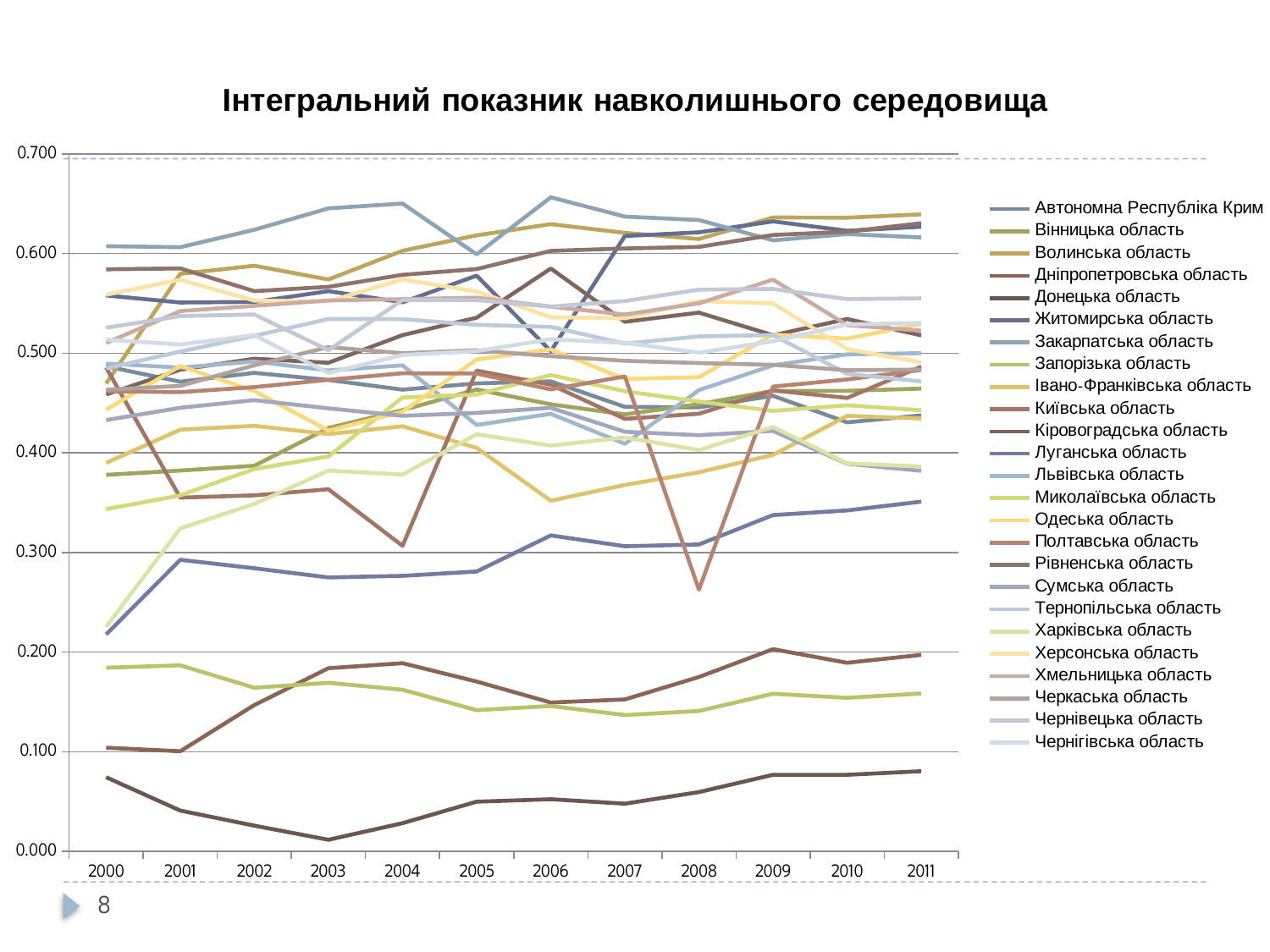

### Chart: Інтегральний показник навколишнього середовища

| Category | Автономна Республіка Крим | Вінницька область | Волинська область | Дніпропетровська область | Донецька область | Житомирська область | Закарпатська область | Запорізька область | Івано-Франківська область | Київська область | Кіровоградська область | Луганська область | Львівська область | Миколаївська область | Одеська область | Полтавська область | Рівненська область | Сумська область | Тернопільська область | Харківська область | Херсонська область | Хмельницька область | Черкаська область | Чернівецька область | Чернігівська область |
|---|---|---|---|---|---|---|---|---|---|---|---|---|---|---|---|---|---|---|---|---|---|---|---|---|---|
| 2000.0 | 0.486793261379934 | 0.377901354031269 | 0.469506138327063 | 0.103986975251123 | 0.0743584384107446 | 0.557966309641589 | 0.607421410244473 | 0.184267383511752 | 0.389935255014673 | 0.485533320103759 | 0.458622151940808 | 0.217669553271526 | 0.489567287303931 | 0.343445254812219 | 0.44335564748085 | 0.46179802065097 | 0.584186271768891 | 0.432882815269289 | 0.484754404766332 | 0.225470168441201 | 0.558675738808442 | 0.51033192757454 | 0.463335325860836 | 0.525547299923095 | 0.513663052468177 |
| 2001.0 | 0.471413103978216 | 0.382211028389277 | 0.579641802700967 | 0.100454502377055 | 0.0409249011147798 | 0.55088313404722 | 0.606370979853319 | 0.186730299809605 | 0.42327547712764 | 0.355002318090992 | 0.483471477370583 | 0.292569744666111 | 0.485535835603815 | 0.357314692793398 | 0.487217467622905 | 0.460921118955602 | 0.585106503167268 | 0.44523501581249 | 0.501670168510896 | 0.324042190417929 | 0.573746060985127 | 0.542260171915205 | 0.467205763905372 | 0.537288246227299 | 0.508743369506055 |
| 2002.0 | 0.480259734682348 | 0.387035311052003 | 0.587790199871258 | 0.146829478163934 | 0.0257397157798322 | 0.551509962309951 | 0.623864517904874 | 0.164174919829048 | 0.427100550577431 | 0.357294652152368 | 0.494496180309189 | 0.284109581567304 | 0.491732736110239 | 0.383730402981023 | 0.461950440609868 | 0.465987798650947 | 0.56228137099082 | 0.452919697421666 | 0.517421297710498 | 0.348744426297878 | 0.552872358079615 | 0.547535409621574 | 0.487866439322029 | 0.538870221846164 | 0.518097236011885 |
| 2003.0 | 0.473176641676904 | 0.424959556675417 | 0.574027417536682 | 0.183786791346283 | 0.0115999639719815 | 0.562291844151803 | 0.645408715166383 | 0.169143196830422 | 0.418832490484634 | 0.363428822784309 | 0.490407050136829 | 0.274885447972171 | 0.482705552373662 | 0.396375835907955 | 0.422366175036387 | 0.473328169965136 | 0.566621420231802 | 0.444653358981721 | 0.534358949025216 | 0.382148054782345 | 0.55201535665346 | 0.552926553649422 | 0.506115657450331 | 0.503080731629232 | 0.480146417004581 |
| 2004.0 | 0.4634189269832 | 0.442887095499382 | 0.602802553773067 | 0.188798032522565 | 0.0282849271134686 | 0.551120348525836 | 0.6502232969088 | 0.162186152779692 | 0.42667703403551 | 0.306627260571808 | 0.518156685747841 | 0.276513951898668 | 0.487761694700314 | 0.455543699798991 | 0.441150930894798 | 0.479873689613921 | 0.578689766523941 | 0.437150630861973 | 0.534187998489085 | 0.378194389645409 | 0.574113341960146 | 0.554256602746172 | 0.499984615421914 | 0.553439027087205 | 0.498235590869498 |
| 2005.0 | 0.469688210835442 | 0.463603884340904 | 0.618247282138602 | 0.170397143108431 | 0.0498173468672666 | 0.57786697037685 | 0.5992415152299 | 0.141648919985722 | 0.405000488919811 | 0.482540224484857 | 0.535652933810203 | 0.280868727897269 | 0.427954303253233 | 0.458534374439611 | 0.493690679749159 | 0.479565795422432 | 0.584458875485754 | 0.440084809306296 | 0.528495108779636 | 0.418660808977902 | 0.561879489489946 | 0.555716822996699 | 0.502939120940277 | 0.553289585935161 | 0.502087101318674 |
| 2006.0 | 0.471782707813535 | 0.448709601448236 | 0.629565839916685 | 0.149354228309398 | 0.0522671172024577 | 0.502054749362567 | 0.656476565334693 | 0.145881319590881 | 0.351893623679876 | 0.468400484368091 | 0.584994059459395 | 0.317050884964747 | 0.439185829965388 | 0.478125605226235 | 0.503922081657687 | 0.463684481449352 | 0.602718676859287 | 0.445182752834586 | 0.526406605730419 | 0.407290986558053 | 0.536029800246133 | 0.546759841271655 | 0.497052983879441 | 0.546812299796396 | 0.513965930666843 |
| 2007.0 | 0.446168359298364 | 0.438626747160611 | 0.620762683971927 | 0.152452338750101 | 0.0478484566740044 | 0.617598783140277 | 0.637104415101302 | 0.136737074348465 | 0.367714350856442 | 0.434109338460052 | 0.531536932060266 | 0.306178013178998 | 0.409056377579864 | 0.461813505054335 | 0.474236964598589 | 0.476664979184632 | 0.605113085036049 | 0.42112967593304 | 0.509640771944662 | 0.415411604265707 | 0.535128394254637 | 0.538830265844885 | 0.492348568140559 | 0.552344397892796 | 0.510388373105549 |
| 2008.0 | 0.44560422793558 | 0.448869280858679 | 0.614591819808209 | 0.174983272516851 | 0.0594601560626632 | 0.621325660055026 | 0.633659366546127 | 0.140885770675385 | 0.380457620279289 | 0.439241745068223 | 0.540706863406639 | 0.307998528884893 | 0.462958696226414 | 0.451425172314457 | 0.475903754656786 | 0.262587676812967 | 0.606682633374052 | 0.417666569441296 | 0.516876076642006 | 0.402844407860453 | 0.552235894712047 | 0.550062696543024 | 0.490129054502317 | 0.563798597427141 | 0.500523451612933 |
| 2009.0 | 0.457212807626038 | 0.462243703649247 | 0.636225932621129 | 0.202888787792193 | 0.0768253827064737 | 0.632297784026764 | 0.613290965456699 | 0.158159114788023 | 0.397979087373291 | 0.462615955615034 | 0.518012089824973 | 0.337465073204355 | 0.487818082806603 | 0.44212835490419 | 0.518673788835109 | 0.466471354746116 | 0.618650392970404 | 0.422033227549304 | 0.518199611695364 | 0.425940053308081 | 0.55002159750715 | 0.573851965050707 | 0.488381702663131 | 0.564483965508734 | 0.511895271947258 |
| 2010.0 | 0.430606069295872 | 0.46224717413756 | 0.636003243317392 | 0.189237424460934 | 0.0768353925125877 | 0.622873662347816 | 0.619570906820156 | 0.154048178728418 | 0.437172710506994 | 0.455110496699899 | 0.53431799988986 | 0.342159131190167 | 0.498831745670093 | 0.447658893356864 | 0.514638161377952 | 0.473672328196812 | 0.621994182850476 | 0.389112078063643 | 0.479395138017923 | 0.389449482910232 | 0.50409542878594 | 0.528165173553231 | 0.482966570229486 | 0.554306389044544 | 0.528935694576095 |
| 2011.0 | 0.437592014499207 | 0.464473784752683 | 0.639384687002686 | 0.19719004069642 | 0.0804263480670913 | 0.626960824292335 | 0.616230165768078 | 0.158426023961834 | 0.434485323130534 | 0.486583321734308 | 0.517887793112981 | 0.350960746802181 | 0.500057296886095 | 0.442786015155522 | 0.52940349990675 | 0.483183006512296 | 0.630468891504361 | 0.381904656928904 | 0.471644833643228 | 0.386214796393749 | 0.490883438292435 | 0.522661368268012 | 0.483572906960478 | 0.555078495748385 | 0.530294454613601 |
8